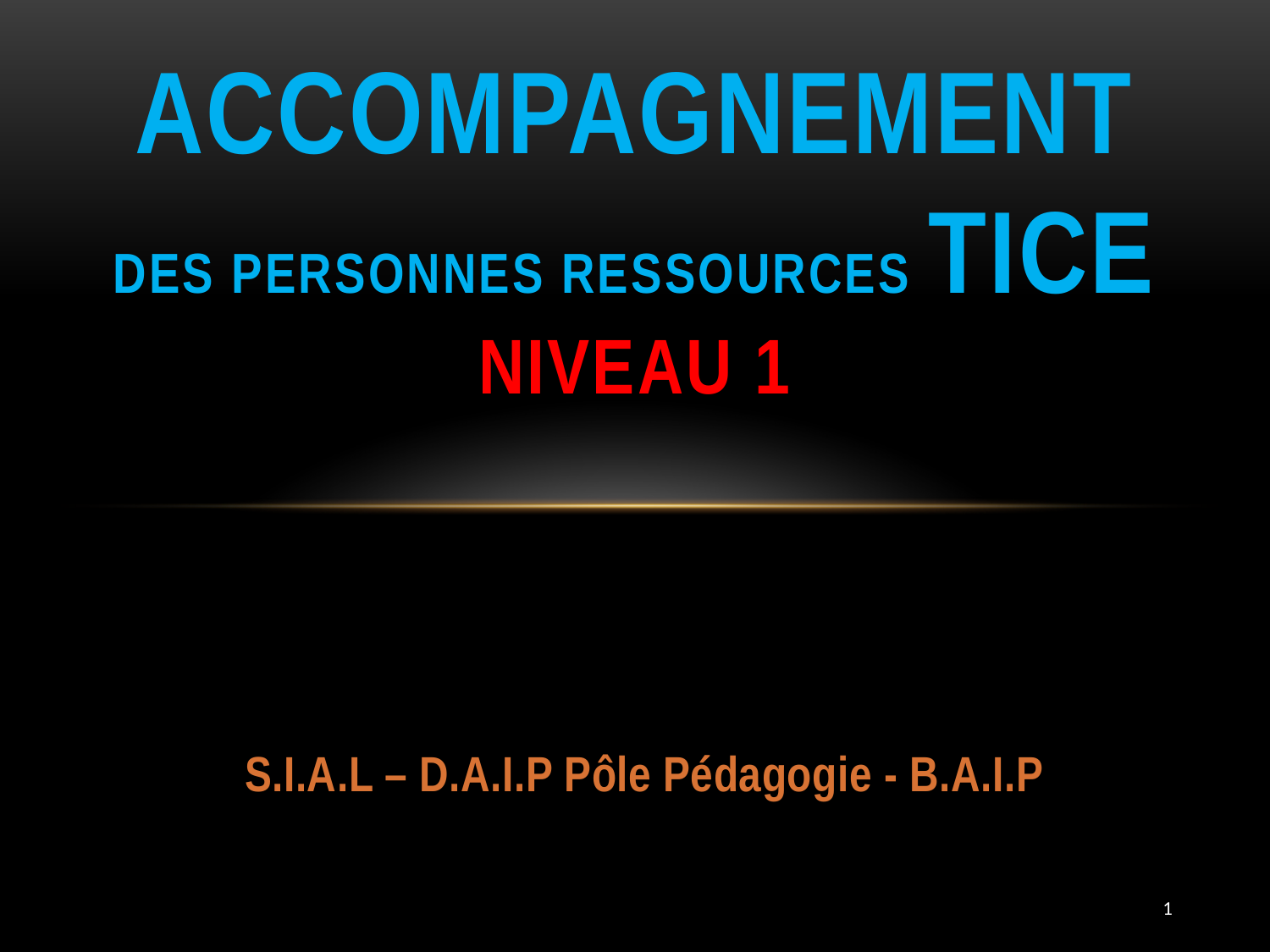

# ACCOMPAGNEMENT DES Personnes RESSOURCES TICE Niveau 1
S.I.A.L – D.A.I.P Pôle Pédagogie - B.A.I.P
1